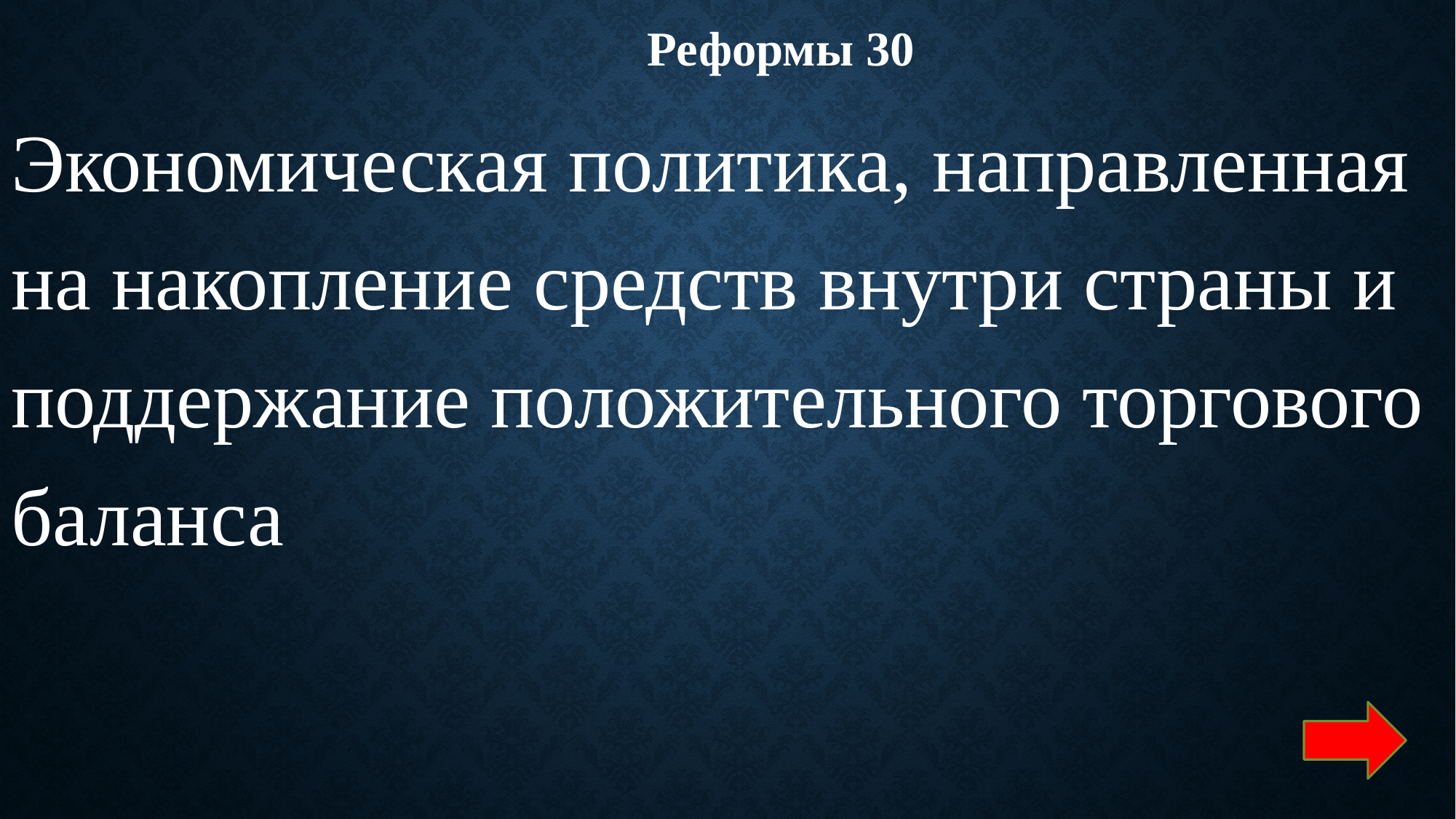

Реформы 30
Экономическая политика, направленная на накопление средств внутри страны и поддержание положительного торгового баланса